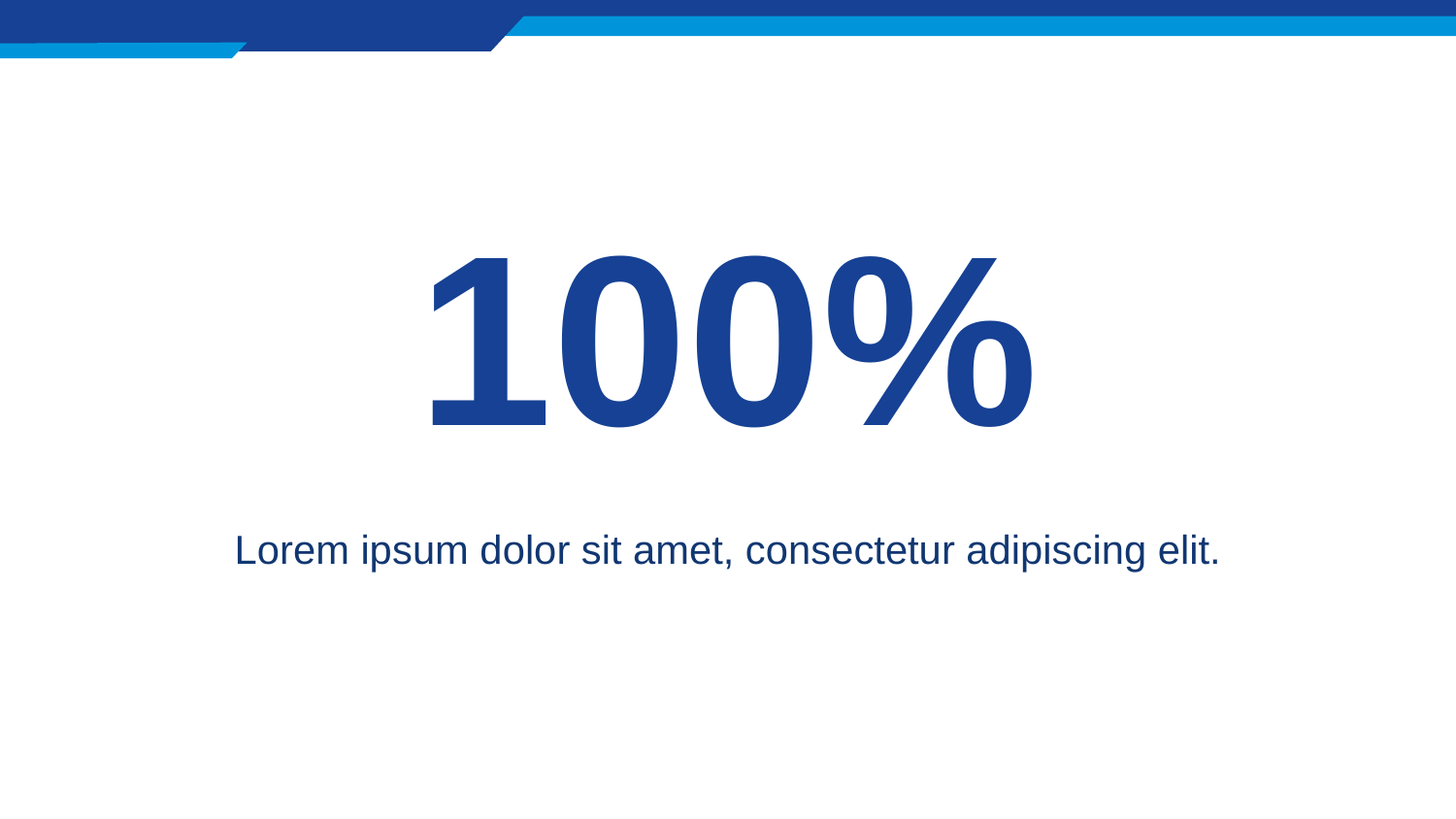

# 100%
Lorem ipsum dolor sit amet, consectetur adipiscing elit.